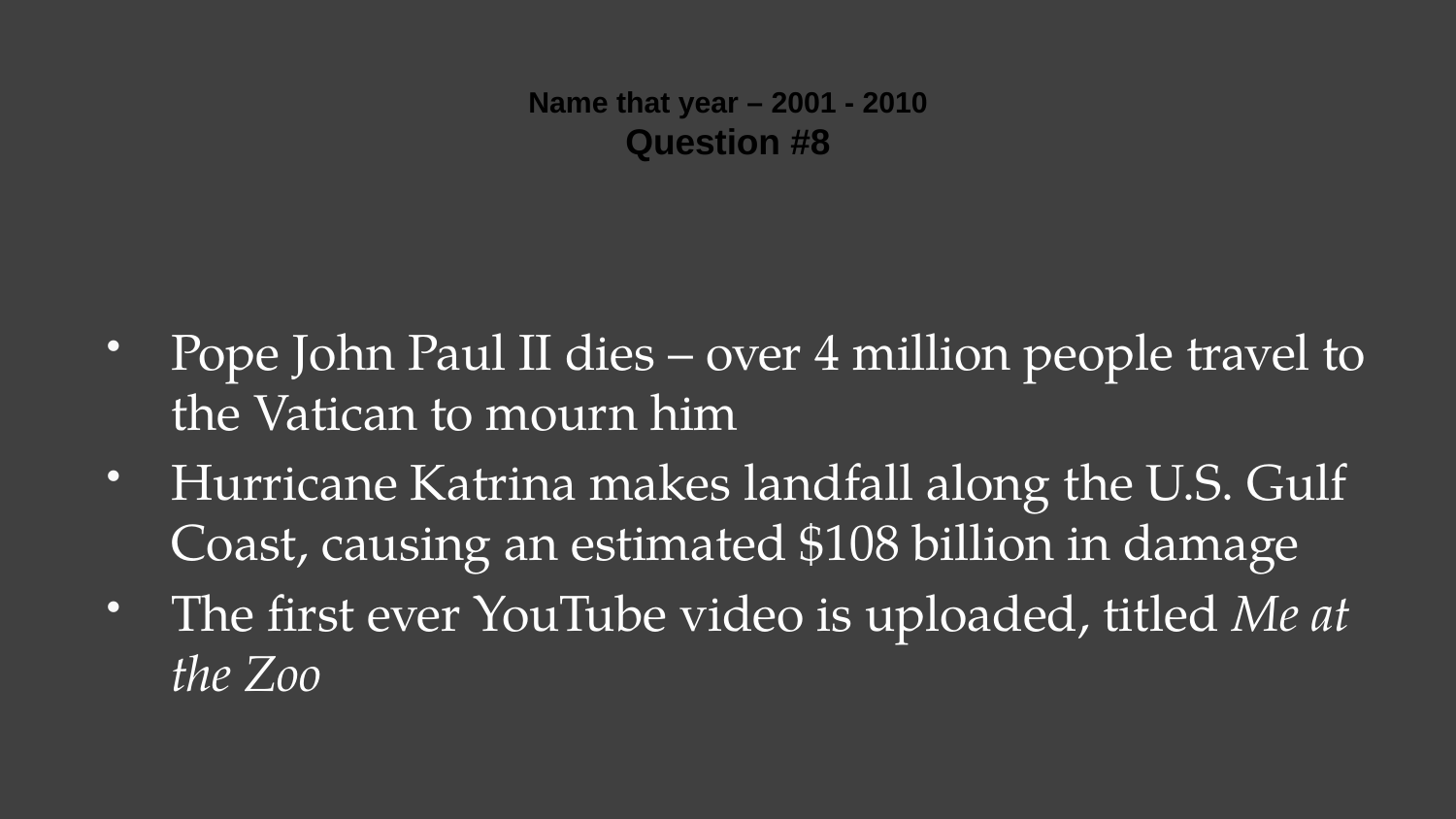

# Name that year – 2001 - 2010 Question #8
Pope John Paul II dies – over 4 million people travel to the Vatican to mourn him
Hurricane Katrina makes landfall along the U.S. Gulf Coast, causing an estimated $108 billion in damage
The first ever YouTube video is uploaded, titled Me at the Zoo